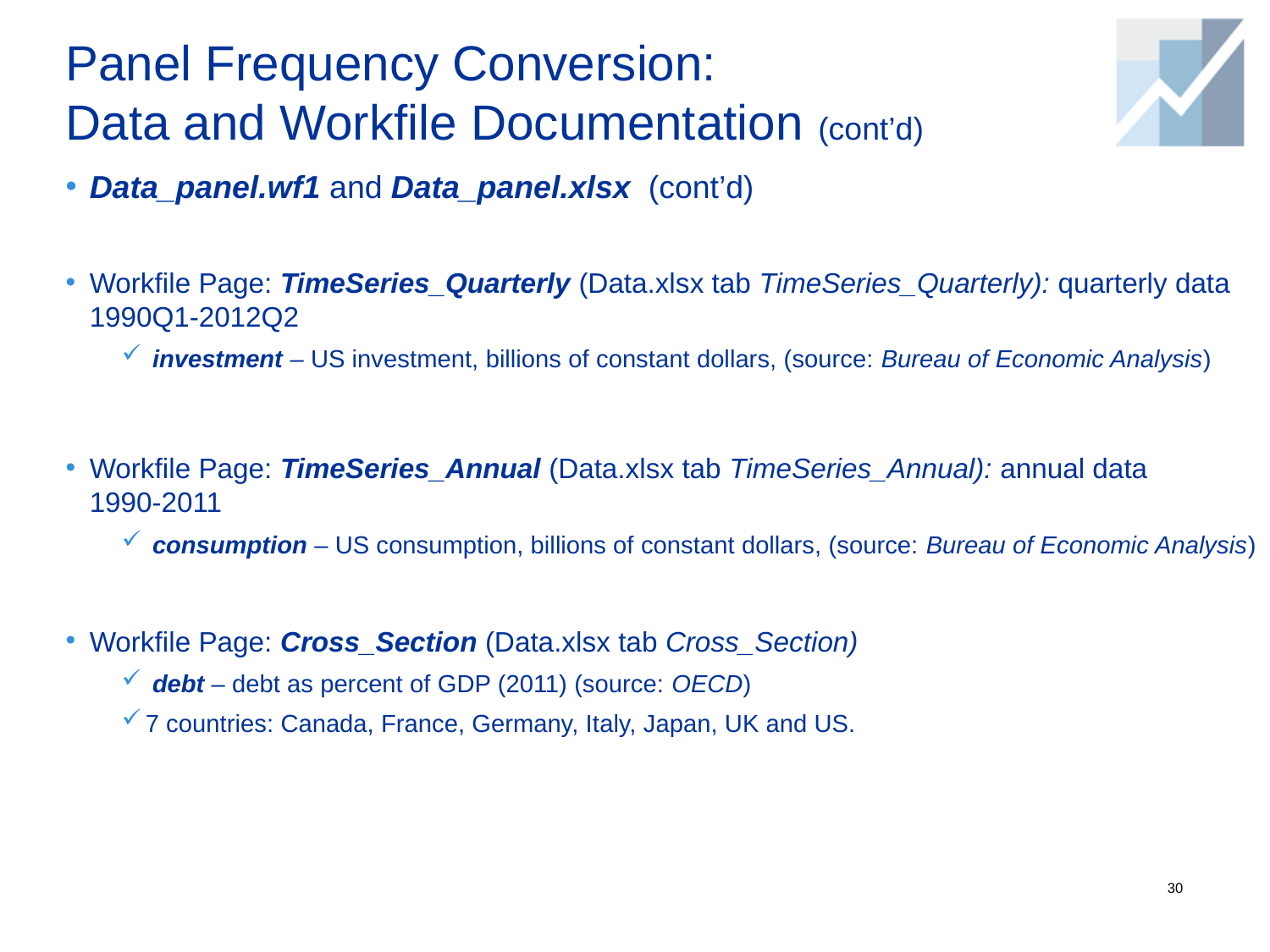

# Panel Frequency Conversion: Data and Workfile Documentation (cont’d)
Data_panel.wf1 and Data_panel.xlsx  (cont’d)

Workfile Page: TimeSeries_Quarterly (Data.xlsx tab TimeSeries_Quarterly): quarterly data 1990Q1-2012Q2
 investment – US investment, billions of constant dollars, (source: Bureau of Economic Analysis)

Workfile Page: TimeSeries_Annual (Data.xlsx tab TimeSeries_Annual): annual data     1990-2011
 consumption – US consumption, billions of constant dollars, (source: Bureau of Economic Analysis)

Workfile Page: Cross_Section (Data.xlsx tab Cross_Section)
 debt – debt as percent of GDP (2011) (source: OECD)
7 countries: Canada, France, Germany, Italy, Japan, UK and US.

30